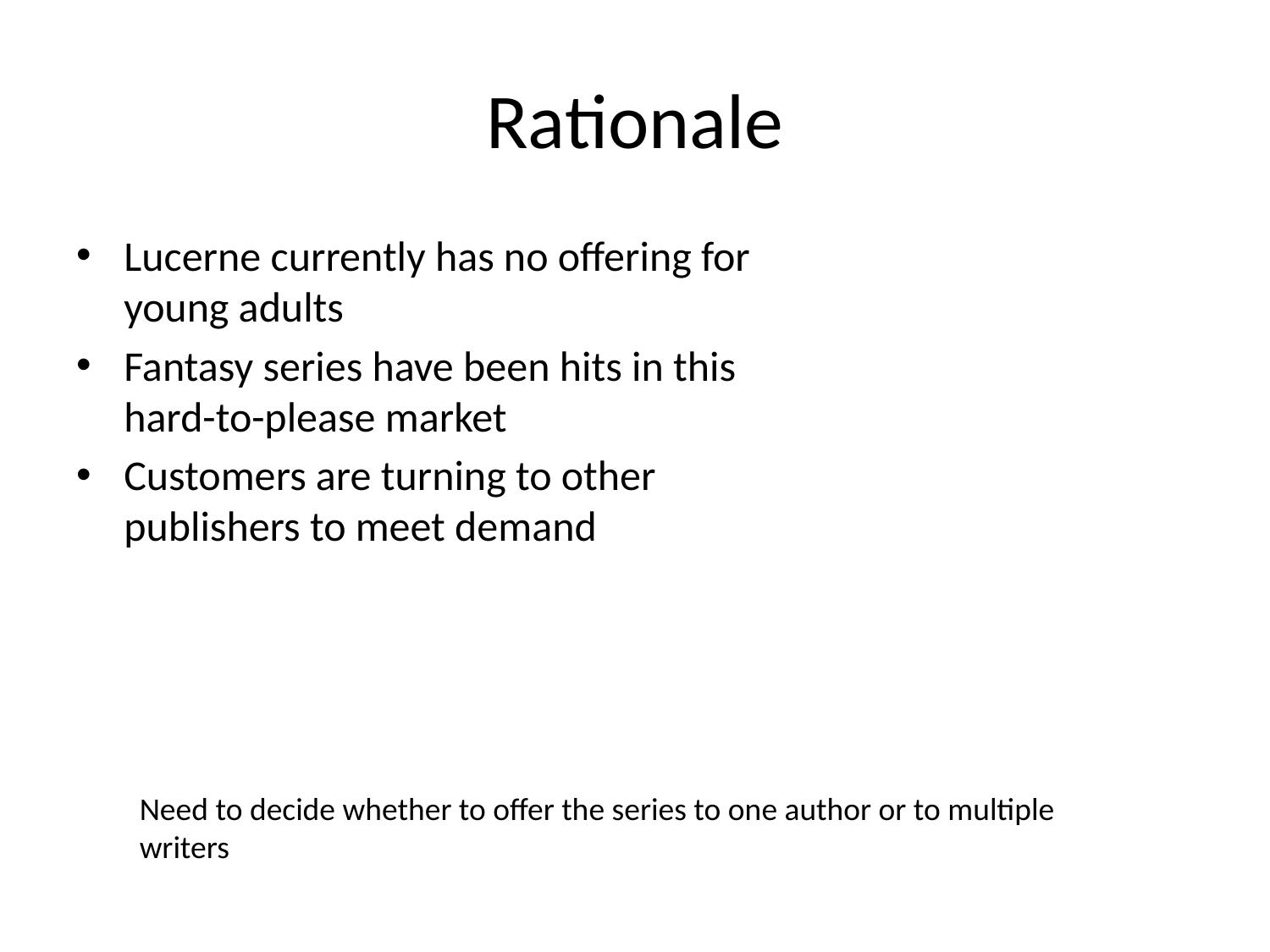

# Rationale
Lucerne currently has no offering for young adults
Fantasy series have been hits in this hard-to-please market
Customers are turning to other publishers to meet demand

Need to decide whether to offer the series to one author or to multiple writers